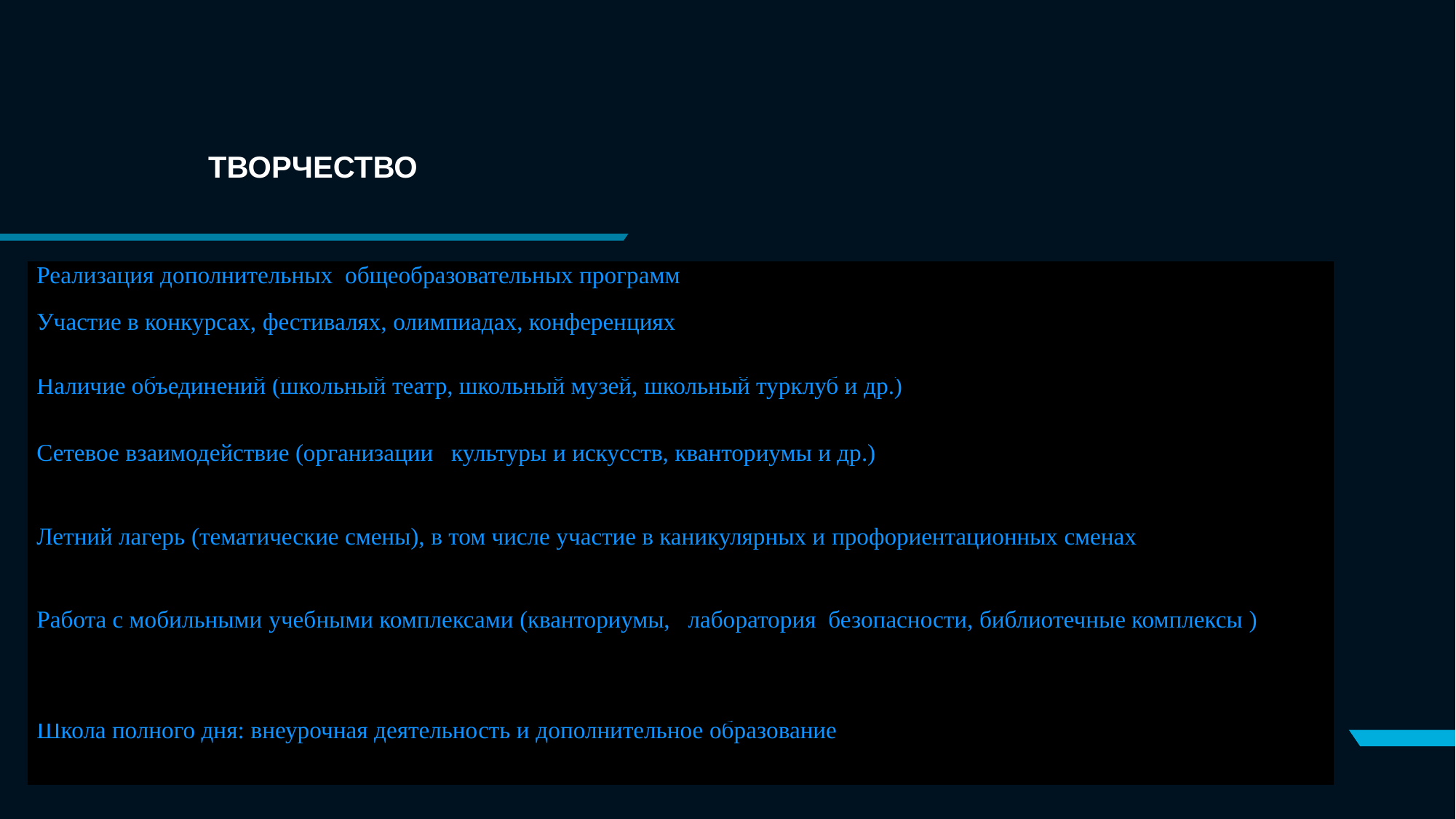

#
ТВОРЧЕСТВО

| Реализация дополнительных общеобразовательных программ |
| --- |
| Участие в конкурсах, фестивалях, олимпиадах, конференциях |
| Наличие объединений (школьный театр, школьный музей, школьный турклуб и др.) |
| Сетевое взаимодействие (организации культуры и искусств, кванториумы и др.) |
| Летний лагерь (тематические смены), в том числе участие в каникулярных и профориентационных сменах |
| Работа с мобильными учебными комплексами (кванториумы, лаборатория безопасности, библиотечные комплексы ) |
| Школа полного дня: внеурочная деятельность и дополнительное образование |